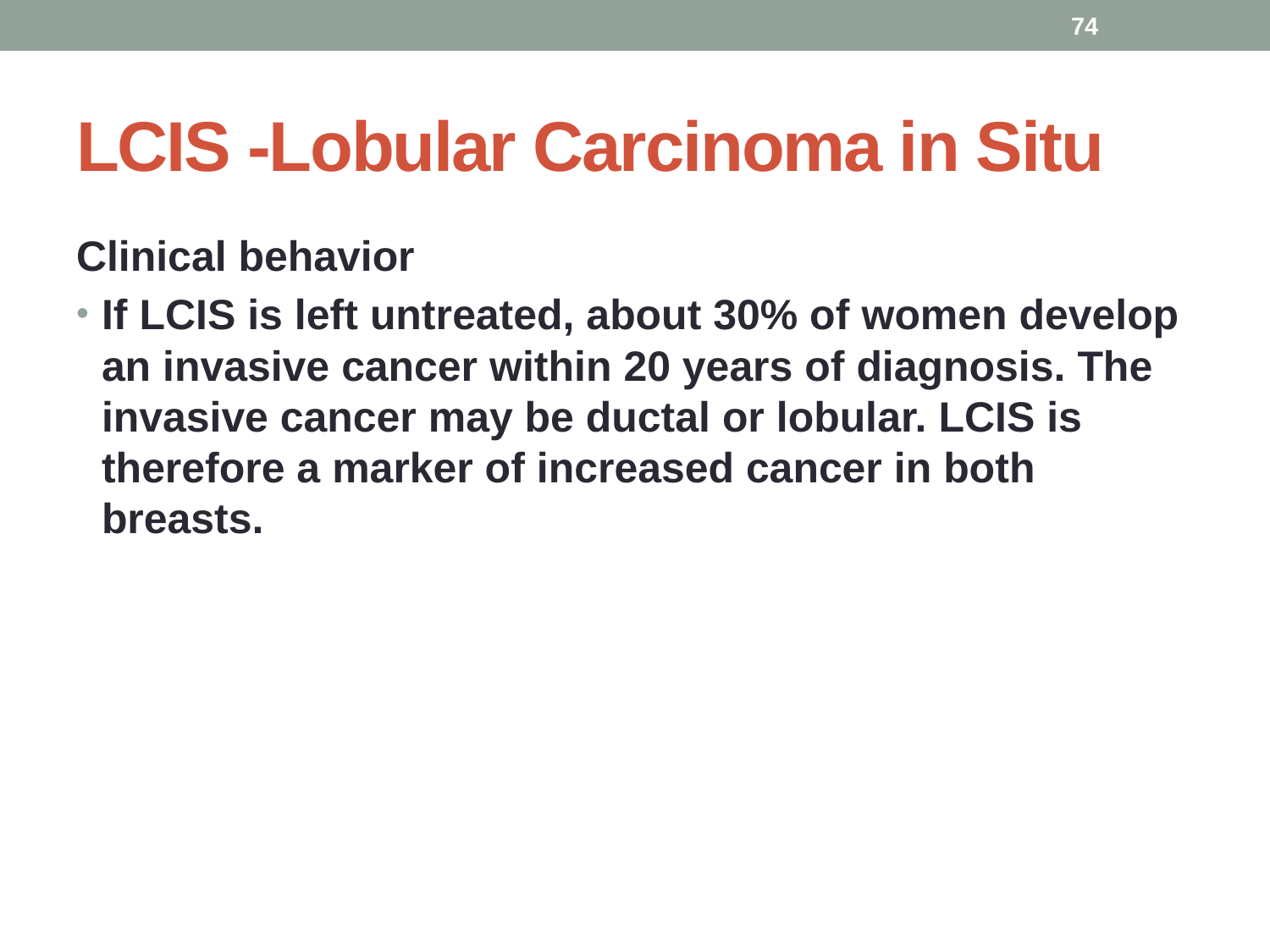

74
# LCIS -Lobular Carcinoma in Situ
Clinical behavior
If LCIS is left untreated, about 30% of women develop an invasive cancer within 20 years of diagnosis. The invasive cancer may be ductal or lobular. LCIS is therefore a marker of increased cancer in both breasts.